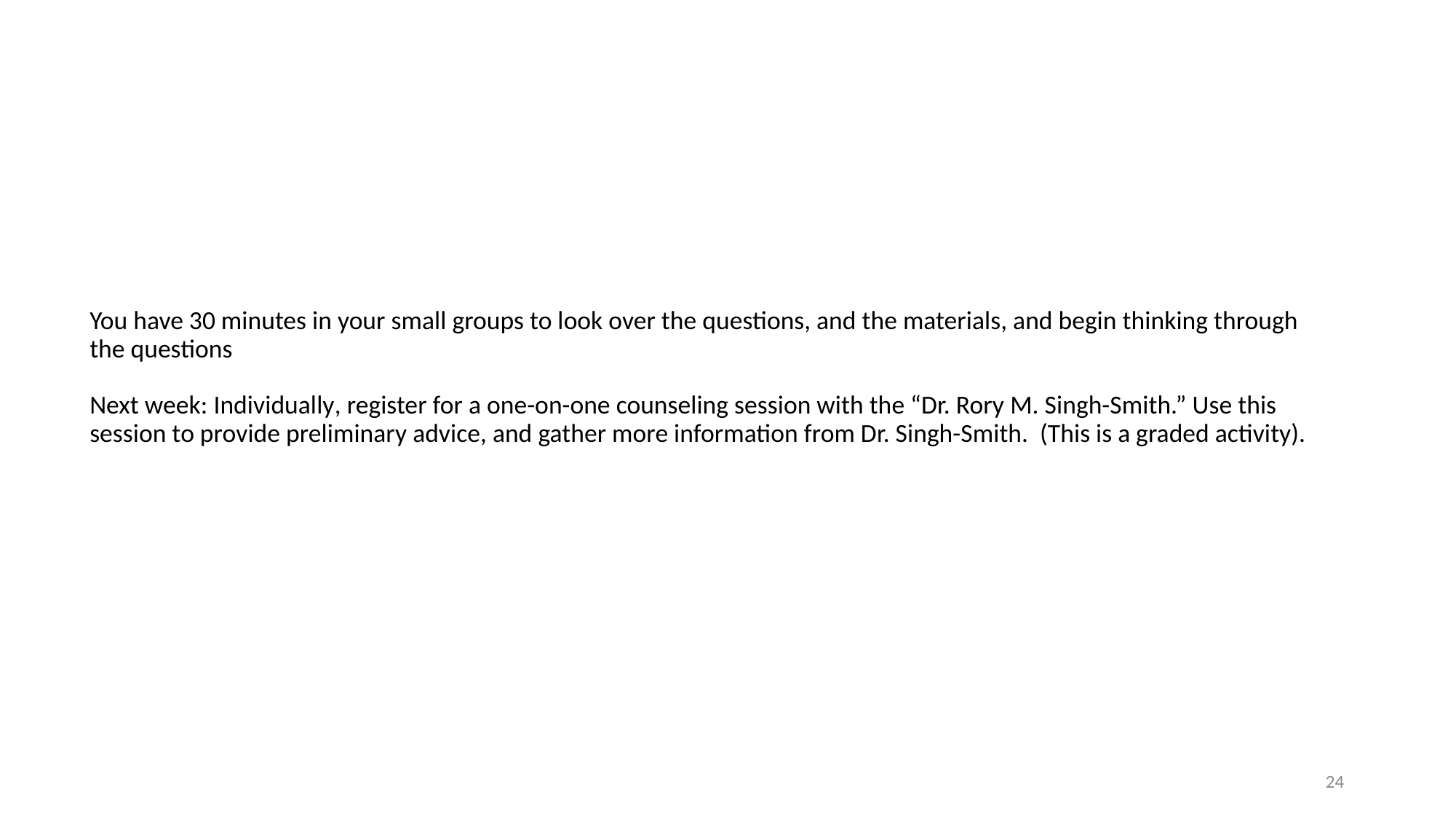

# You have 30 minutes in your small groups to look over the questions, and the materials, and begin thinking through the questions Next week: Individually, register for a one-on-one counseling session with the “Dr. Rory M. Singh-Smith.” Use this session to provide preliminary advice, and gather more information from Dr. Singh-Smith.  (This is a graded activity).
24